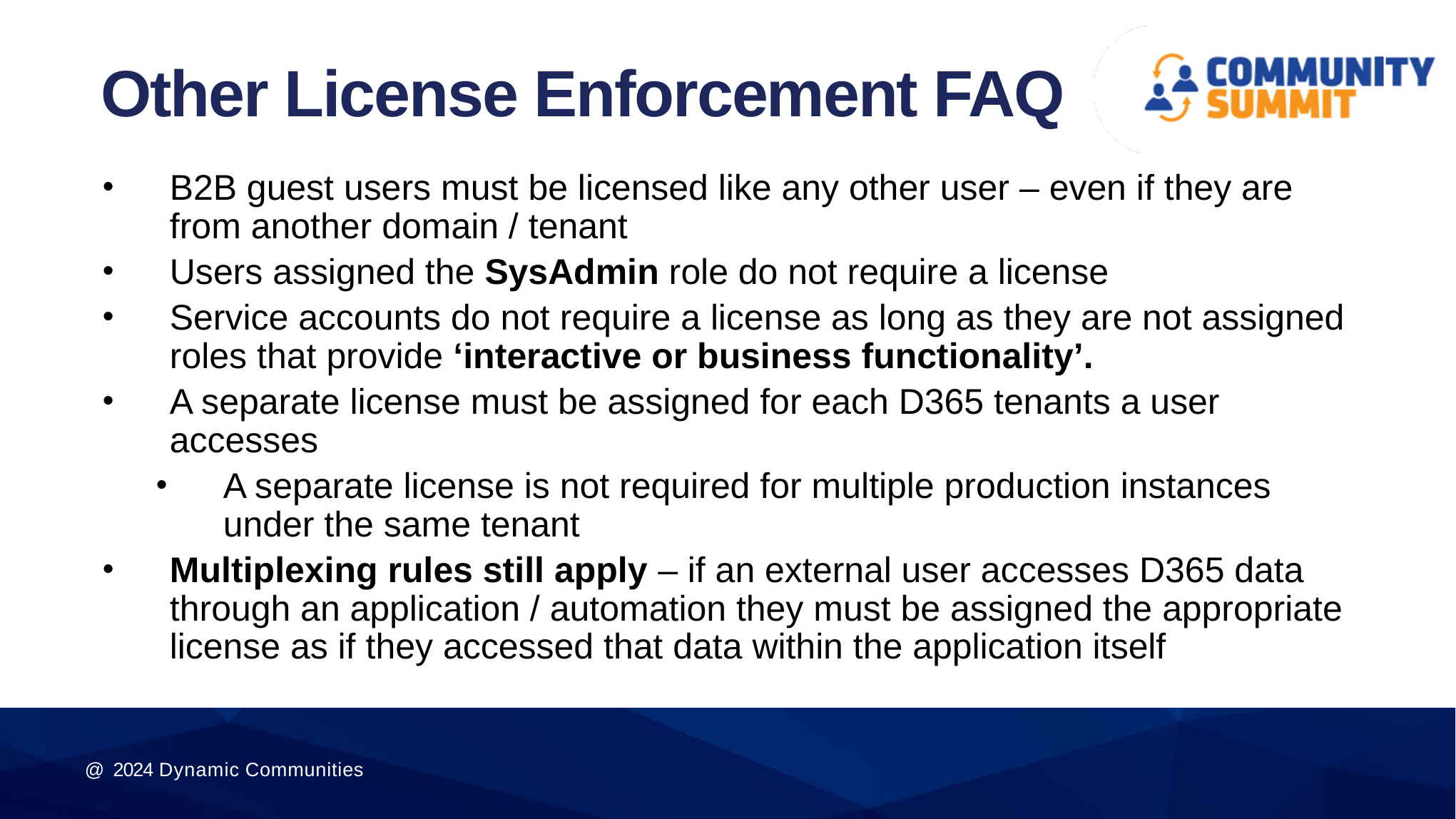

# Other License Enforcement FAQ
B2B guest users must be licensed like any other user – even if they are from another domain / tenant
Users assigned the SysAdmin role do not require a license
Service accounts do not require a license as long as they are not assigned roles that provide ‘interactive or business functionality’.
A separate license must be assigned for each D365 tenants a user accesses
A separate license is not required for multiple production instances under the same tenant
Multiplexing rules still apply – if an external user accesses D365 data through an application / automation they must be assigned the appropriate license as if they accessed that data within the application itself